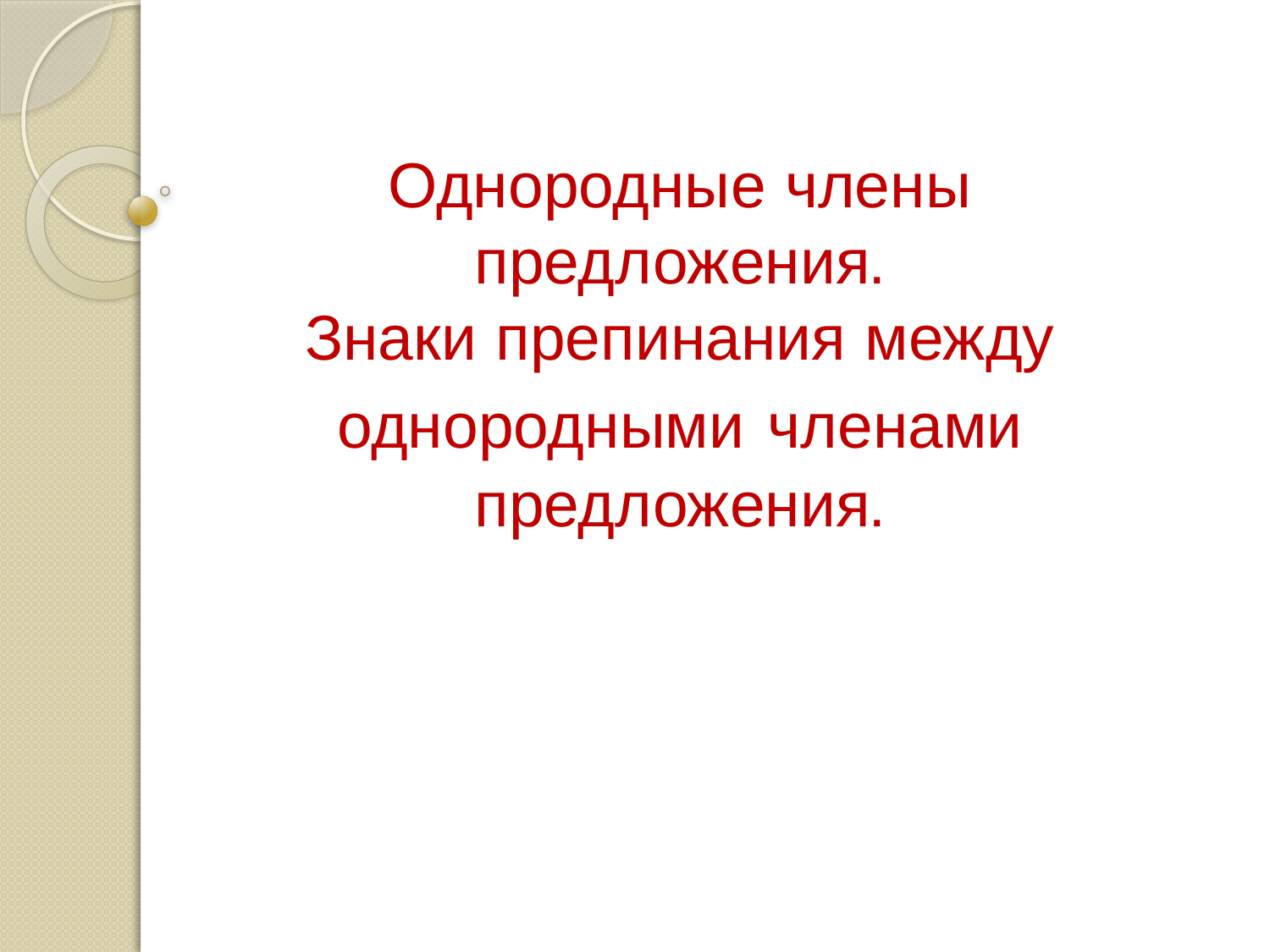

# Однородные члены предложения. Знаки препинания между однородными членами предложения.